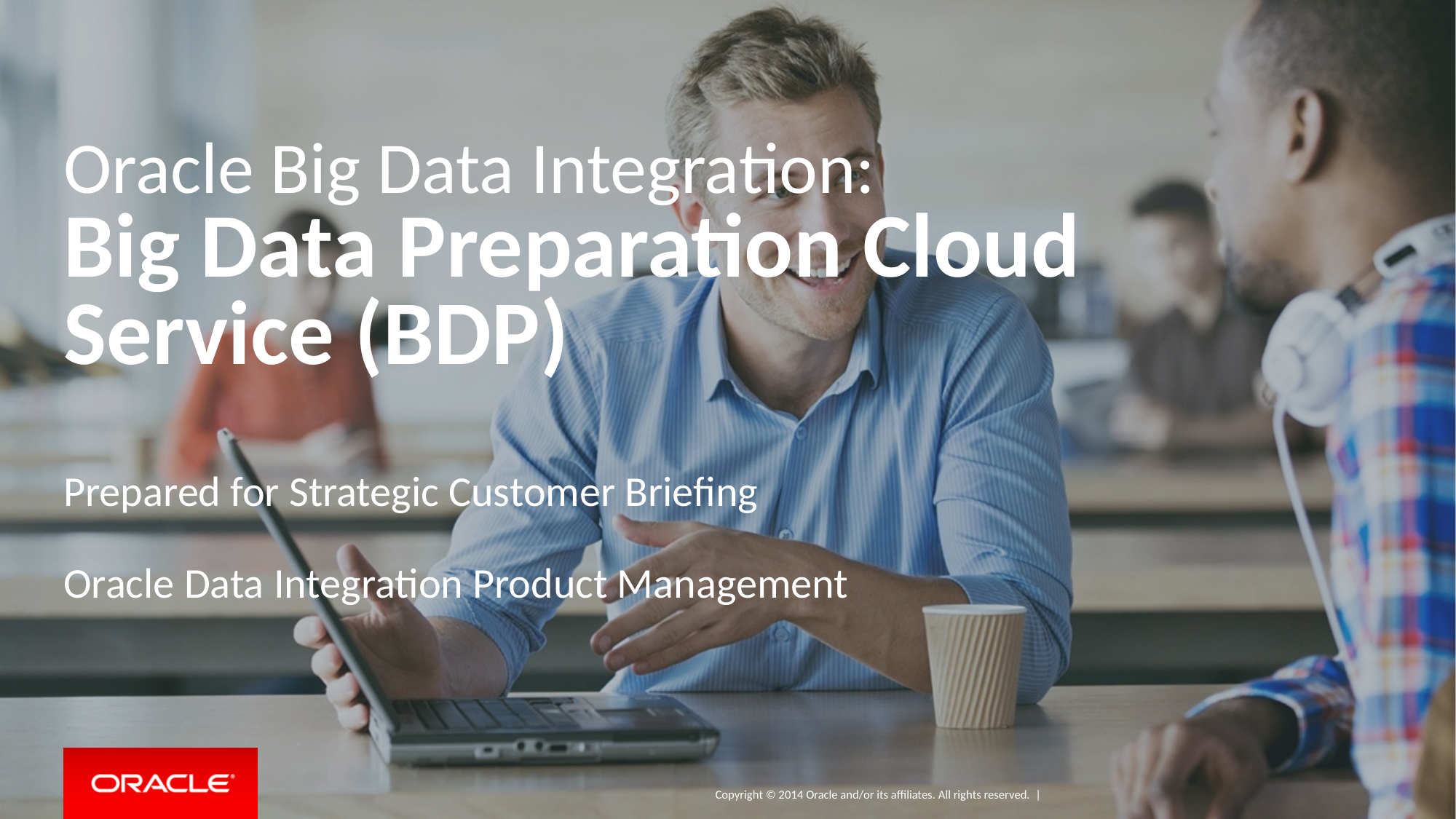

# Oracle Big Data Integration: Big Data Preparation Cloud Service (BDP)
Prepared for Strategic Customer Briefing

Oracle Data Integration Product Management